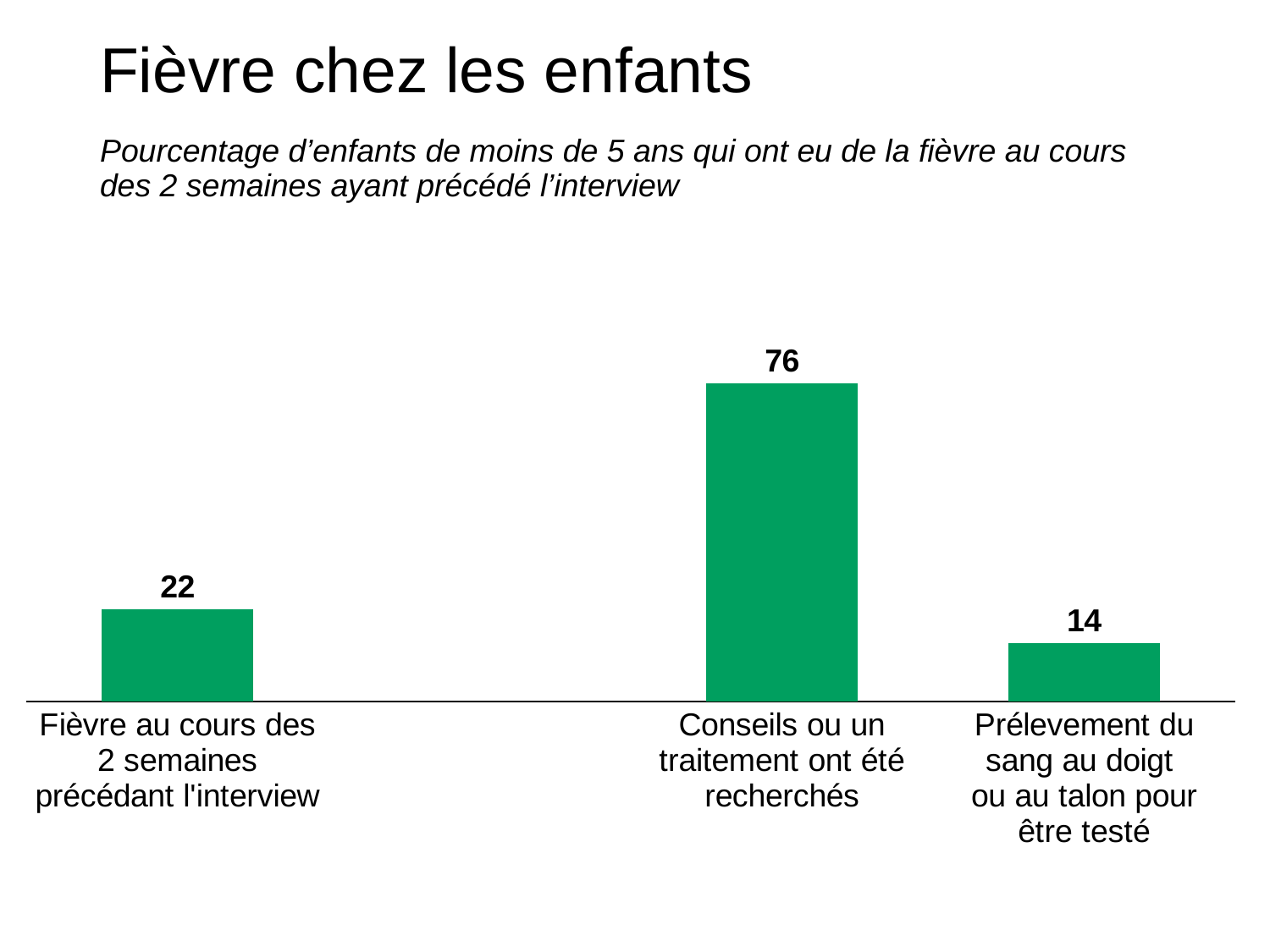

# Fièvre chez les enfants
Pourcentage d’enfants de moins de 5 ans qui ont eu de la fièvre au cours des 2 semaines ayant précédé l’interview

### Chart

| Category | Fièvre au cours des 2 semaines précédant l'interview |
|---|---|
| Fièvre au cours des 2 semaines précédant l'interview | 22.0 |
|  | None |
| Conseils ou un traitement ont été recherchés | 76.0 |
| Prélevement du sang au doigt
ou au talon pour être testé | 14.0 |